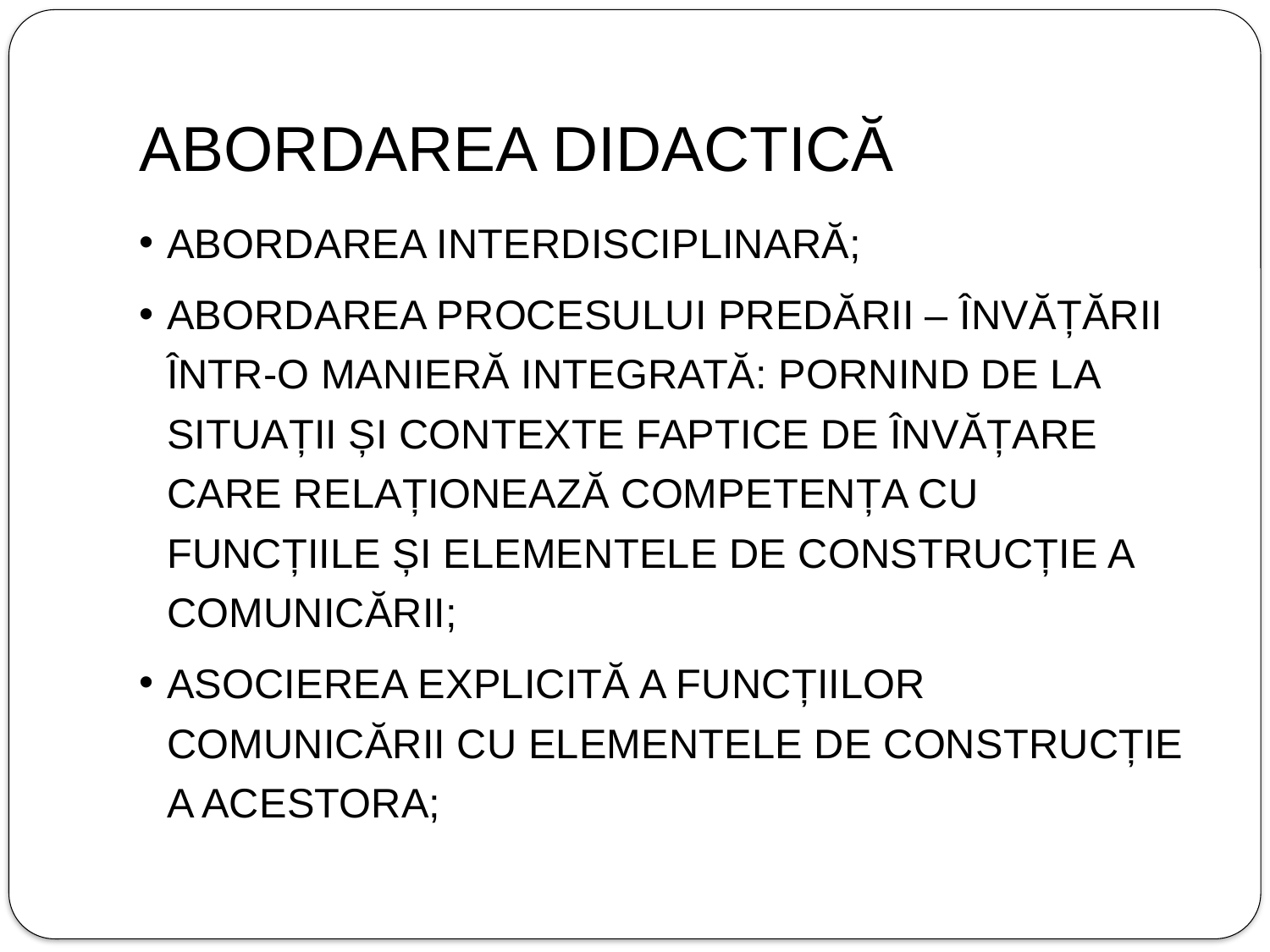

# Abordarea didactică
Abordarea interdisciplinară;
Abordarea procesului predării – învățării într-o manieră integrată: pornind de la situații și contexte faptice de învățare care relaționează competența cu funcțiile și elementele de construcție a comunicării;
Asocierea explicită a funcțiilor comunicării cu elementele de construcție a acestora;